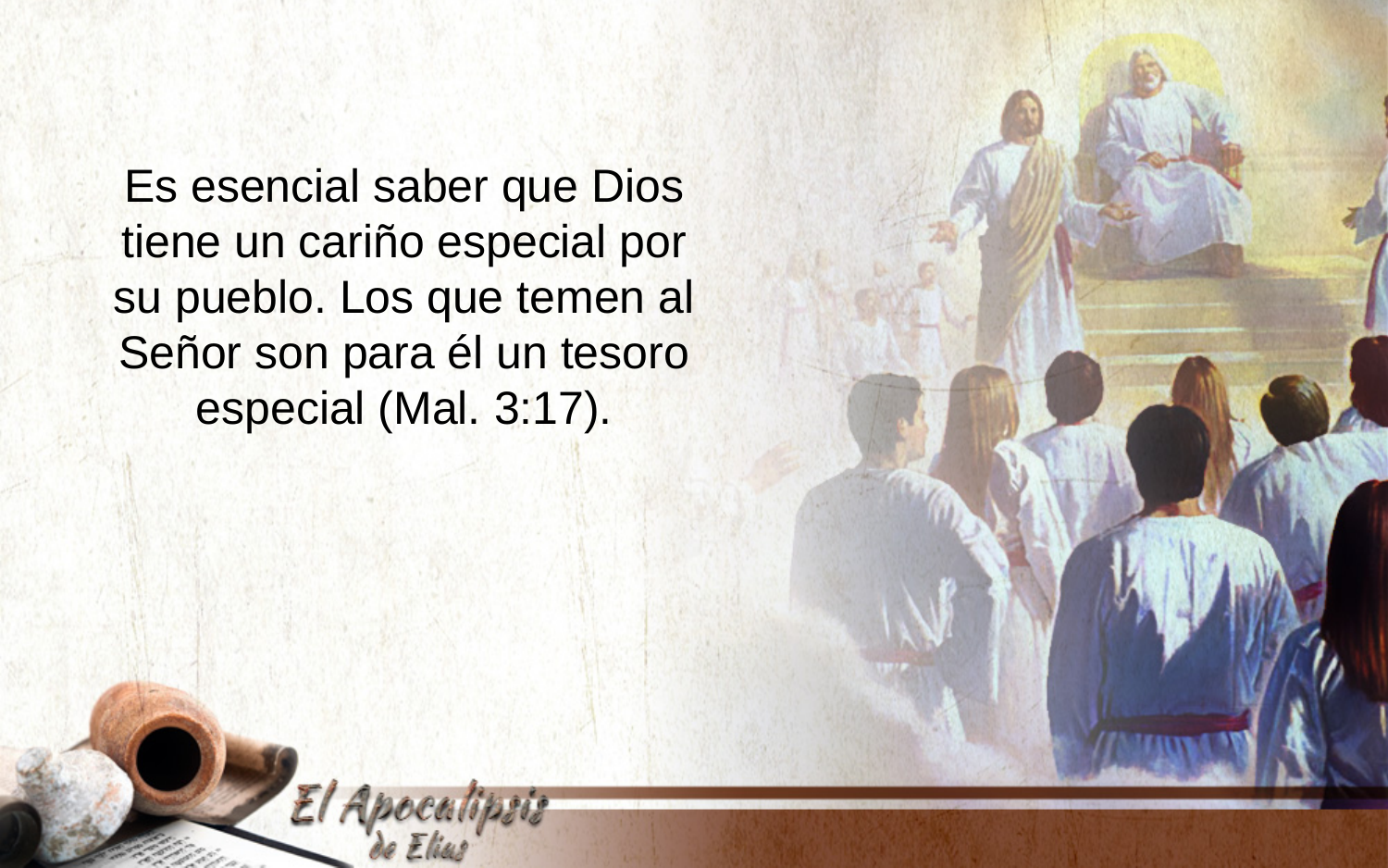

Es esencial saber que Dios tiene un cariño especial por
su pueblo. Los que temen al Señor son para él un tesoro especial (Mal. 3:17).